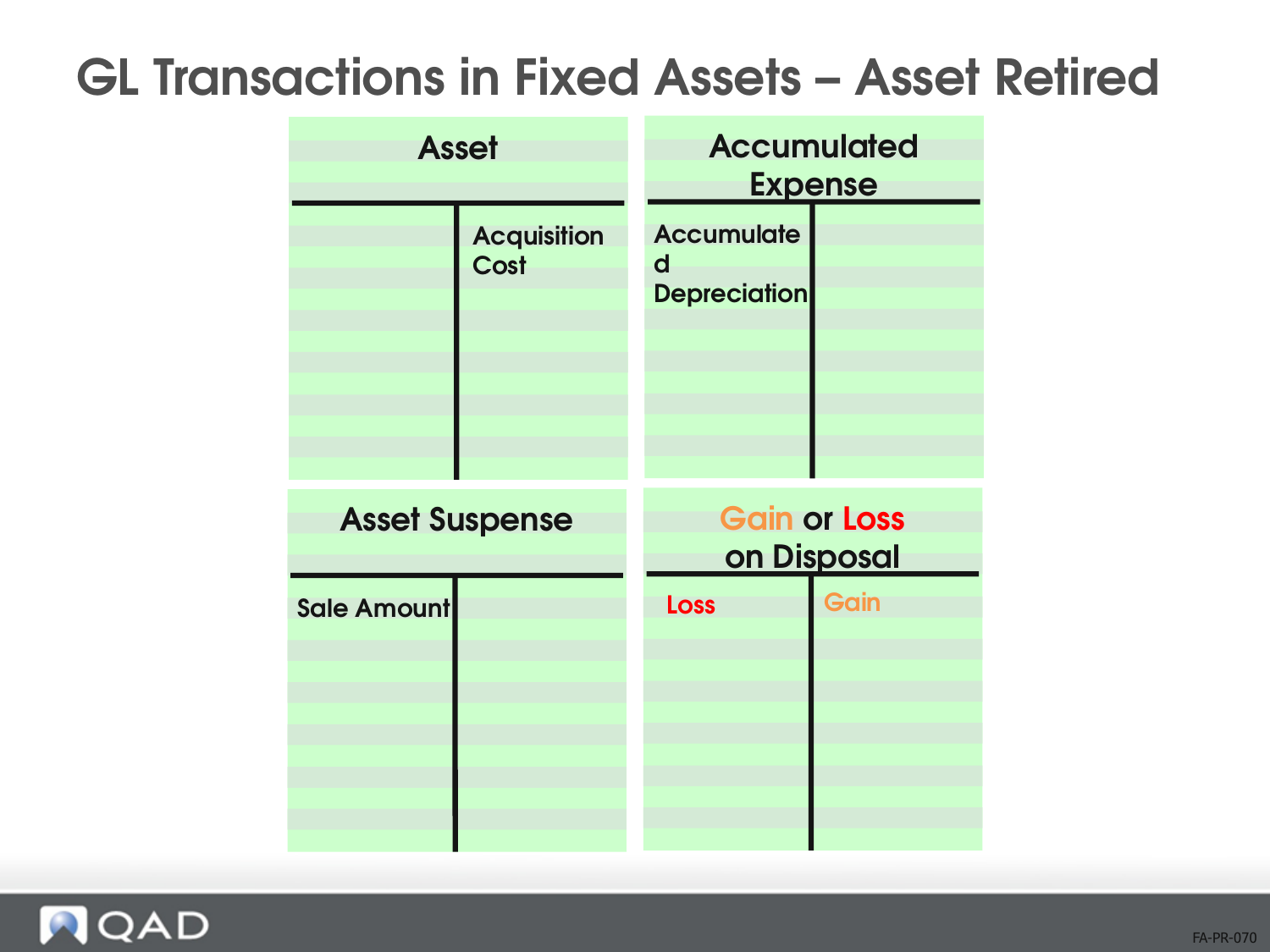

# GL Transactions in Fixed Assets – Asset Retired

Accumulated Expense

Asset
Accumulated Depreciation
Acquisition Cost

Gain or Loss
on Disposal

Asset Suspense
Gain
Loss
Sale Amount
FA-PR-070